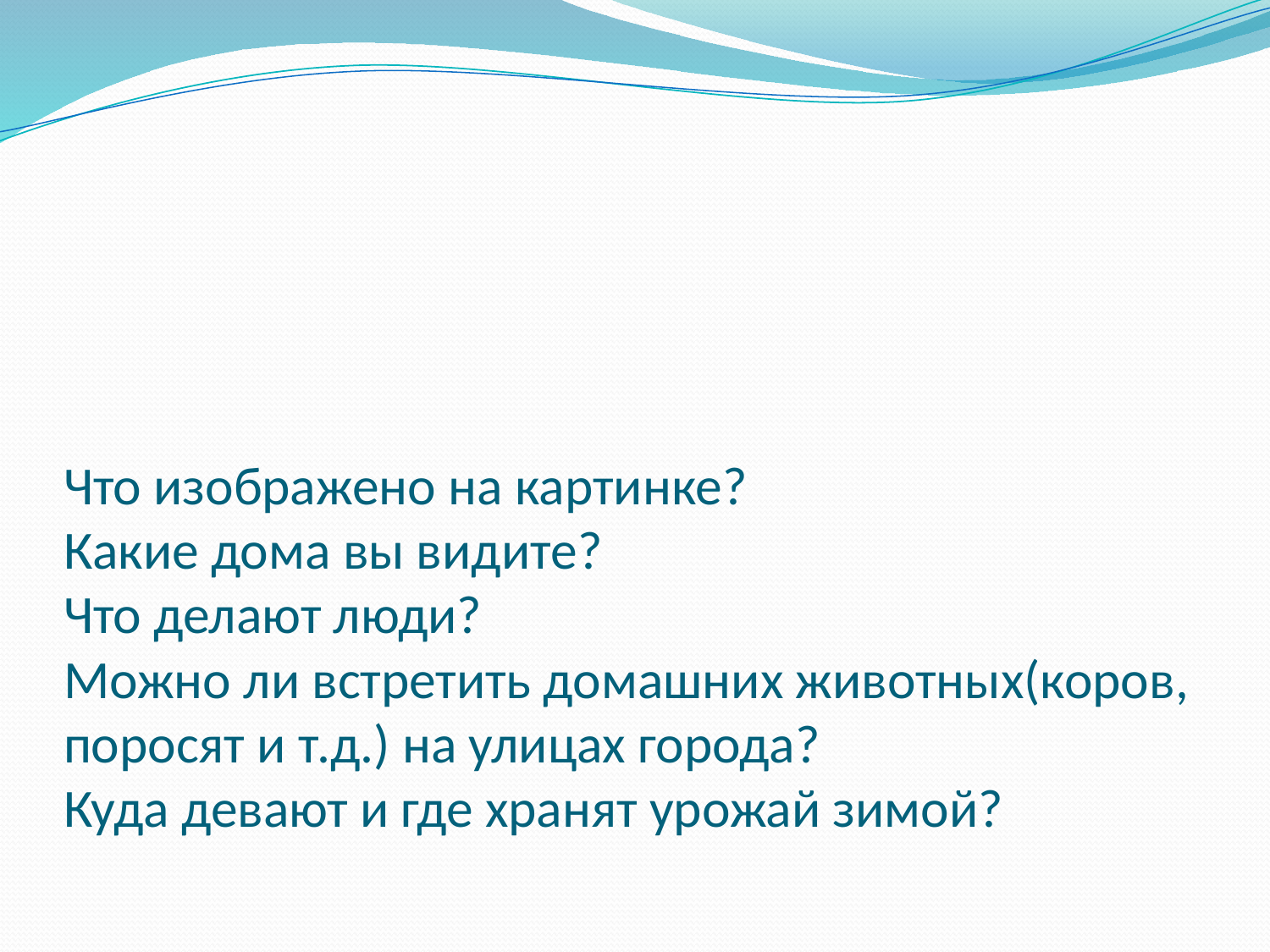

# Что изображено на картинке? Какие дома вы видите? Что делают люди? Можно ли встретить домашних животных(коров, поросят и т.д.) на улицах города? Куда девают и где хранят урожай зимой?